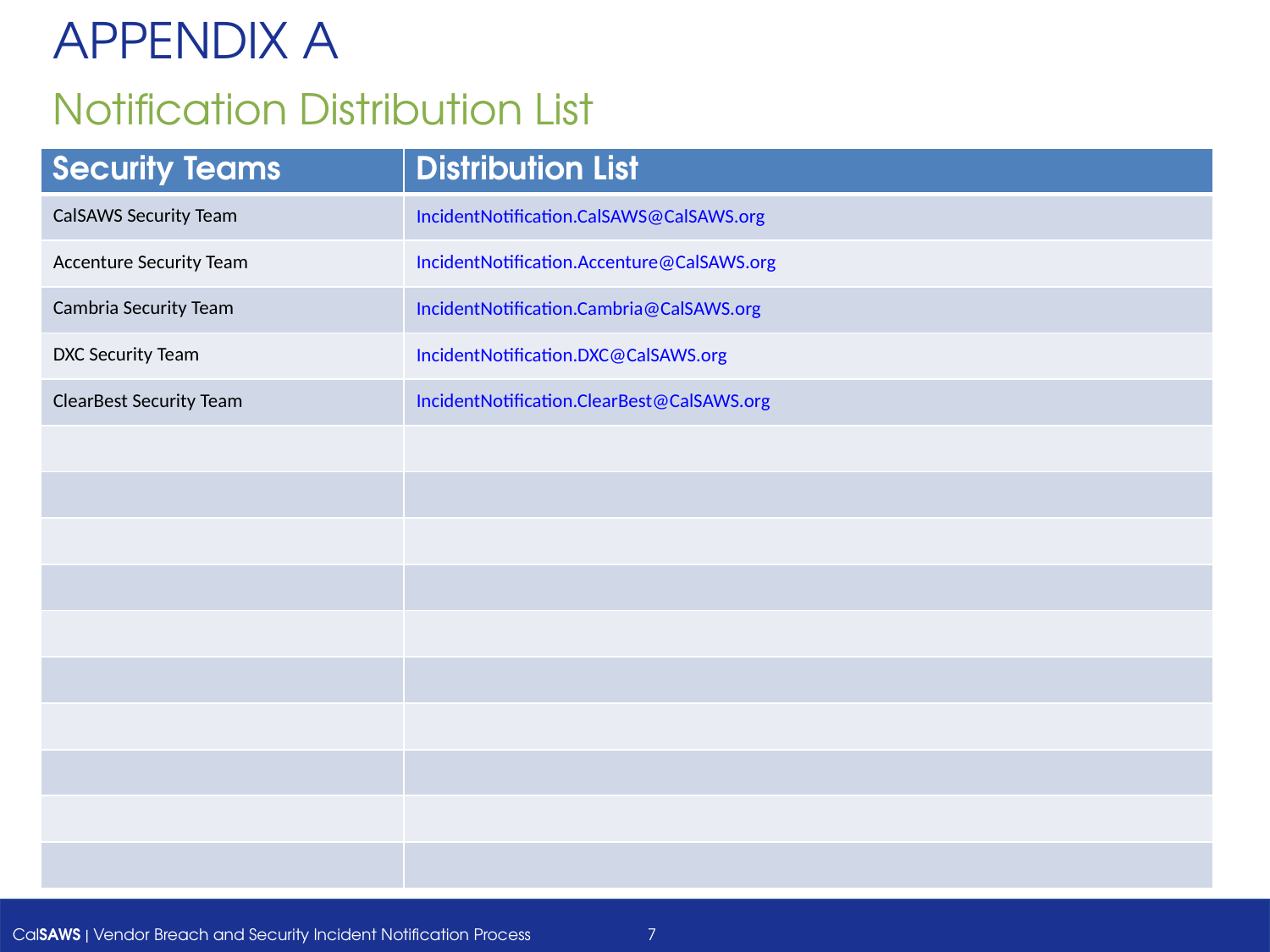

# APPENDIX A
Notification Distribution List
| Security Teams | Distribution List |
| --- | --- |
| CalSAWS Security Team | IncidentNotification.CalSAWS@CalSAWS.org |
| Accenture Security Team | IncidentNotification.Accenture@CalSAWS.org |
| Cambria Security Team | IncidentNotification.Cambria@CalSAWS.org |
| DXC Security Team | IncidentNotification.DXC@CalSAWS.org |
| ClearBest Security Team | IncidentNotification.ClearBest@CalSAWS.org |
|  |  |
|  |  |
|  |  |
|  |  |
|  |  |
|  |  |
|  |  |
|  |  |
|  |  |
|  |  |